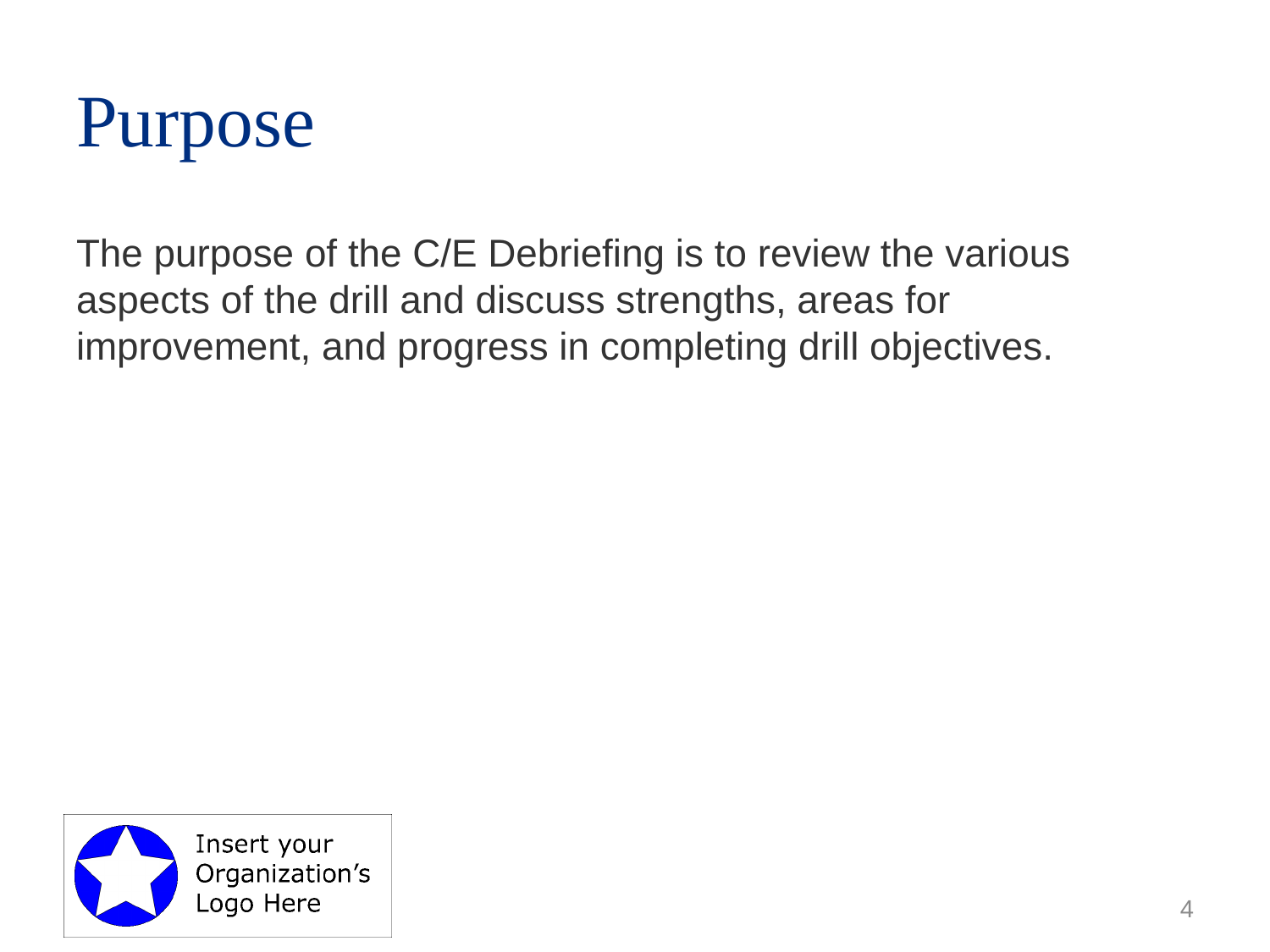

# Purpose
The purpose of the C/E Debriefing is to review the various aspects of the drill and discuss strengths, areas for improvement, and progress in completing drill objectives.
4